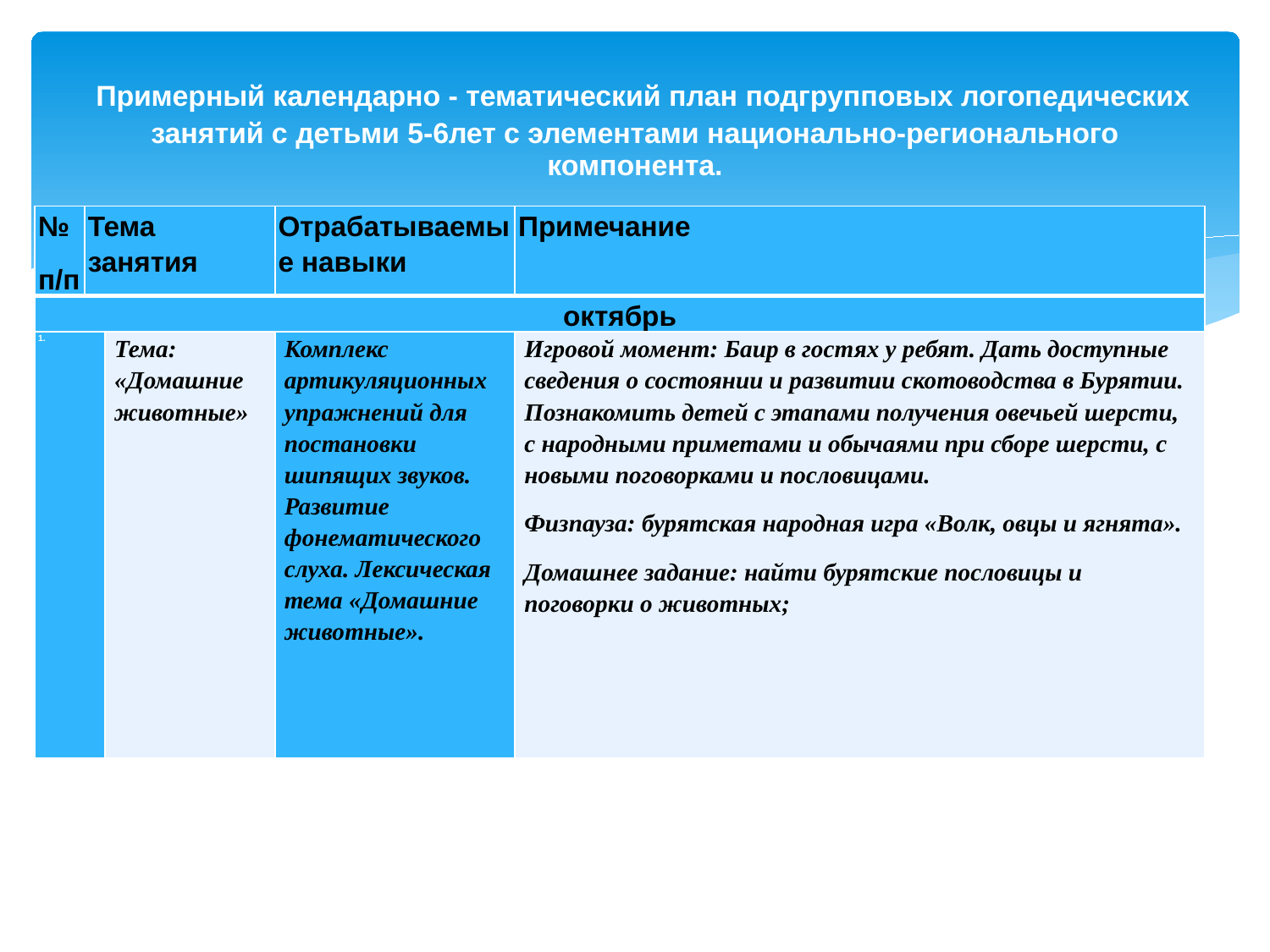

# Примерный календарно - тематический план подгрупповых логопедических занятий с детьми 5-6лет с элементами национально-регионального компонента.
| № п/п | Тема занятия |  | Отрабатываемые навыки | Примечание |
| --- | --- | --- | --- | --- |
| октябрь |  |  |  |  |
| 1. |  | Тема: «Домашние животные» | Комплекс артикуляционных упражнений для постановки шипящих звуков. Развитие фонематического слуха. Лексическая тема «Домашние животные». | Игровой момент: Баир в гостях у ребят. Дать доступные сведения о состоянии и развитии скотоводства в Бурятии. Познакомить детей с этапами получения овечьей шерсти, с народными приметами и обычаями при сборе шерсти, с новыми поговорками и пословицами. Физпауза: бурятская народная игра «Волк, овцы и ягнята». Домашнее задание: найти бурятские пословицы и поговорки о животных; |